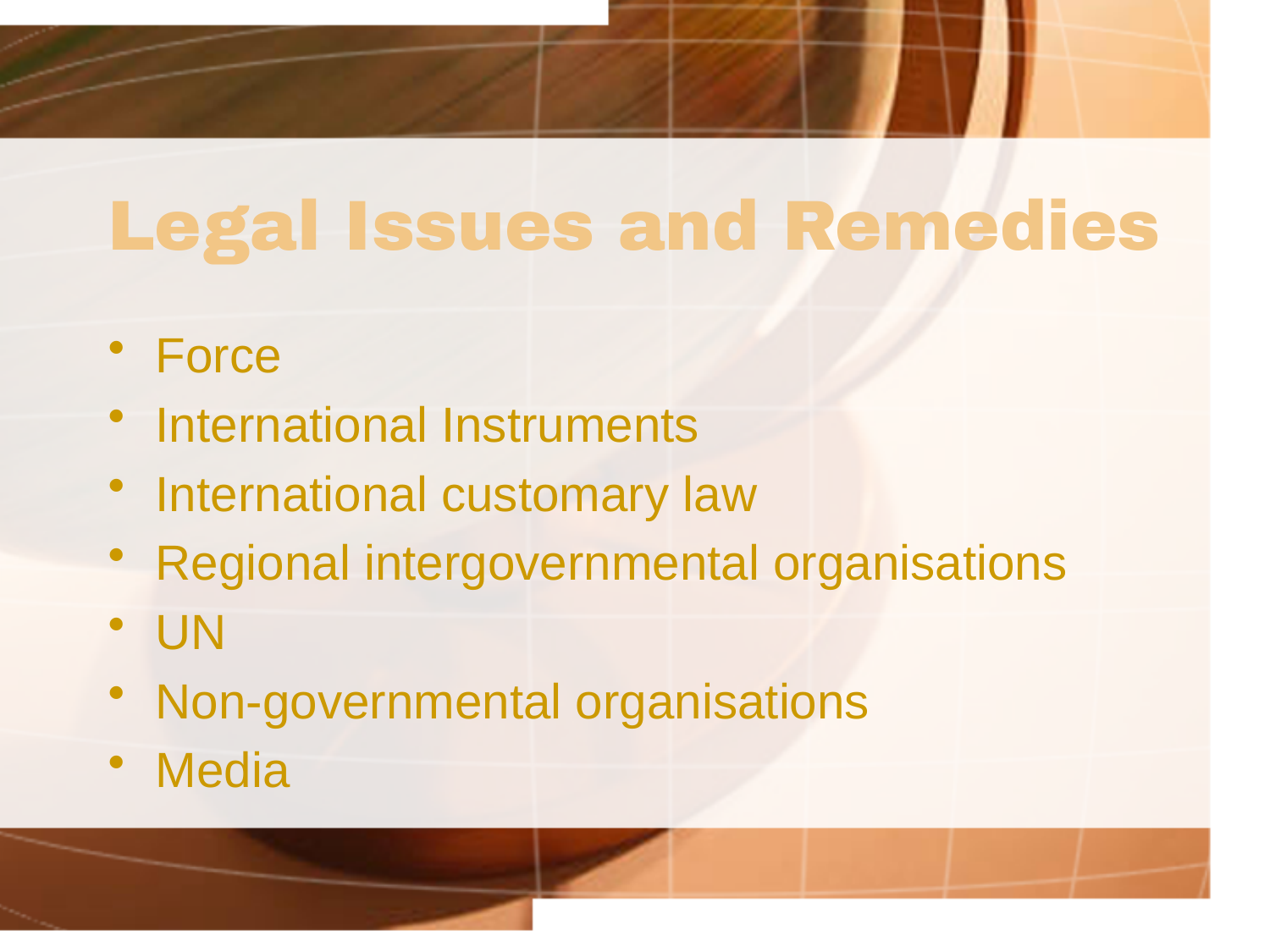

# Legal Issues and Remedies
Force
International Instruments
International customary law
Regional intergovernmental organisations
UN
Non-governmental organisations
Media